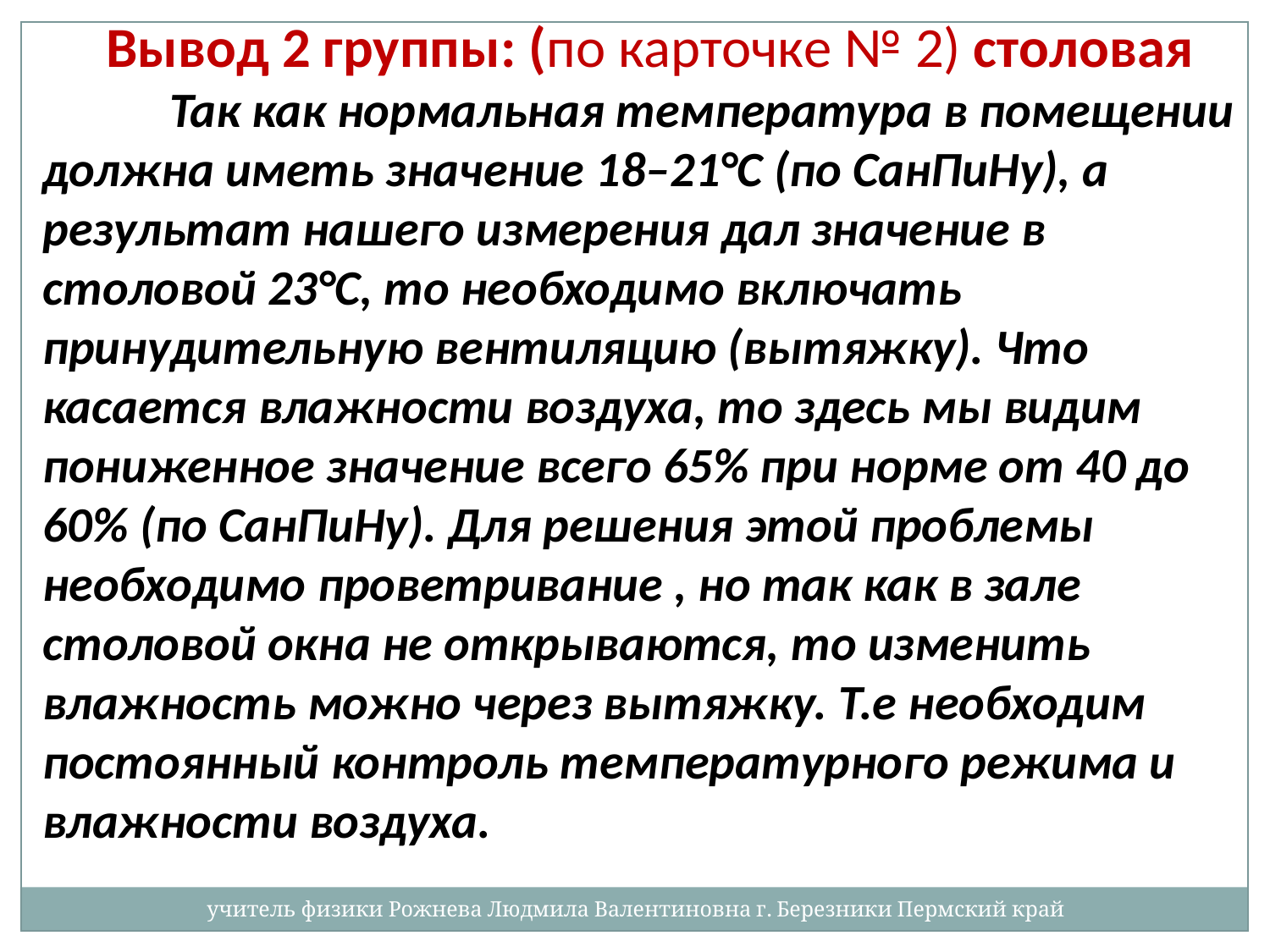

Вывод 2 группы: (по карточке № 2) столовая
 	Так как нормальная температура в помещении должна иметь значение 18–21°С (по СанПиНу), а результат нашего измерения дал значение в столовой 23°С, то необходимо включать принудительную вентиляцию (вытяжку). Что касается влажности воздуха, то здесь мы видим пониженное значение всего 65% при норме от 40 до 60% (по СанПиНу). Для решения этой проблемы необходимо проветривание , но так как в зале столовой окна не открываются, то изменить влажность можно через вытяжку. Т.е необходим постоянный контроль температурного режима и влажности воздуха.
учитель физики Рожнева Людмила Валентиновна г. Березники Пермский край